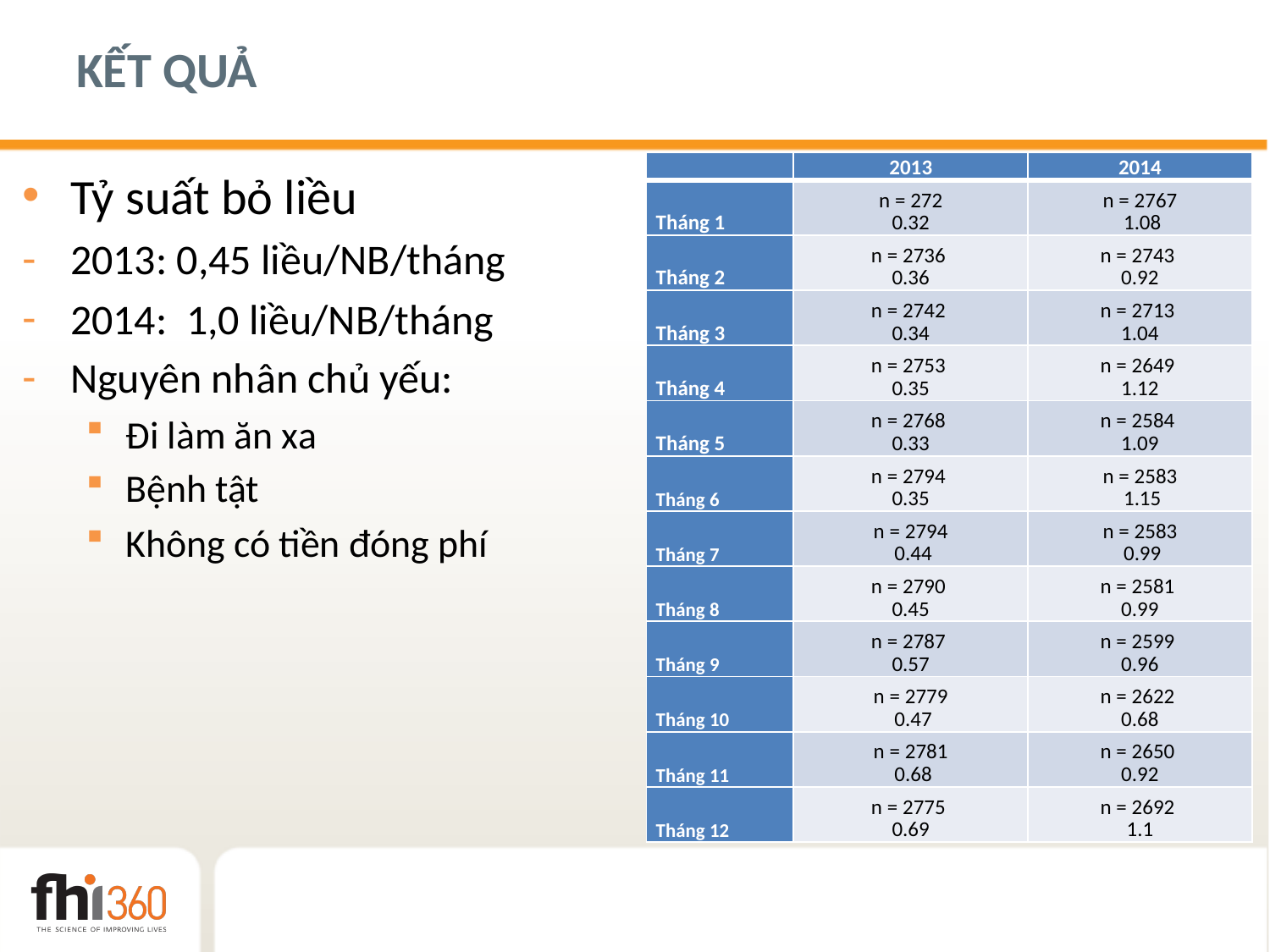

# KẾT QUẢ
|  | 2013 | 2014 |
| --- | --- | --- |
| Tháng 1 | n = 272 0.32 | n = 2767 1.08 |
| Tháng 2 | n = 2736 0.36 | n = 2743 0.92 |
| Tháng 3 | n = 2742 0.34 | n = 2713 1.04 |
| Tháng 4 | n = 2753 0.35 | n = 2649 1.12 |
| Tháng 5 | n = 2768 0.33 | n = 2584 1.09 |
| Tháng 6 | n = 2794 0.35 | n = 2583 1.15 |
| Tháng 7 | n = 2794 0.44 | n = 2583 0.99 |
| Tháng 8 | n = 2790 0.45 | n = 2581 0.99 |
| Tháng 9 | n = 2787 0.57 | n = 2599 0.96 |
| Tháng 10 | n = 2779 0.47 | n = 2622 0.68 |
| Tháng 11 | n = 2781 0.68 | n = 2650 0.92 |
| Tháng 12 | n = 2775 0.69 | n = 2692 1.1 |
Tỷ suất bỏ liều
2013: 0,45 liều/NB/tháng
2014:  1,0 liều/NB/tháng
Nguyên nhân chủ yếu:
Đi làm ăn xa
Bệnh tật
Không có tiền đóng phí